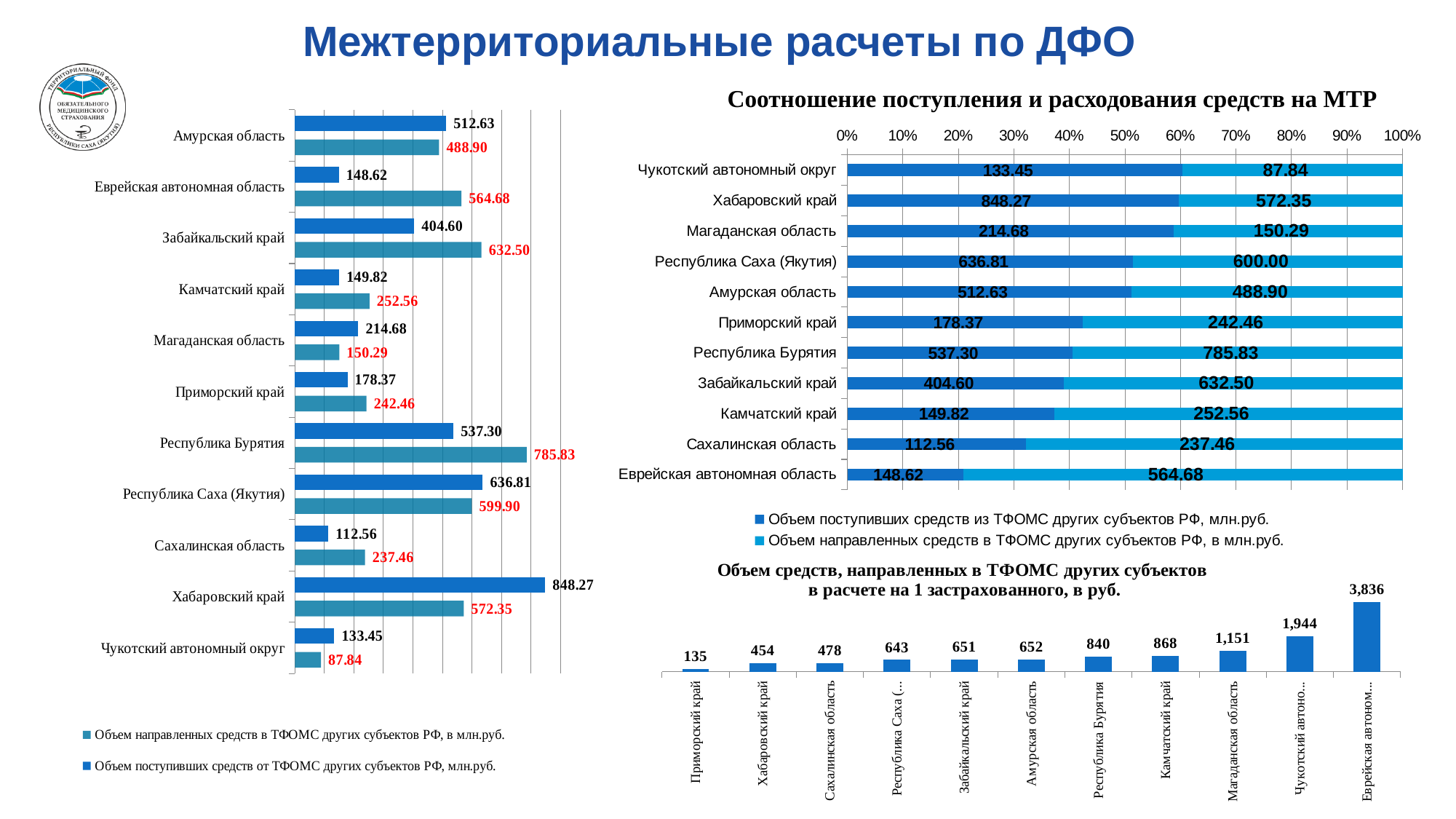

# Межтерриториальные расчеты по ДФО
Соотношение поступления и расходования средств на МТР

### Chart

| Category | Объем поступивших средств от ТФОМС других субъектов РФ, млн.руб. | Объем направленных средств в ТФОМС других субъектов РФ, в млн.руб. |
|---|---|---|
| Амурская область | 512.6269 | 488.9024999999999 |
| Еврейская автономная область | 148.61520000000002 | 564.6848000000001 |
| Забайкальский край | 404.6 | 632.5 |
| Камчатский край | 149.82290000000003 | 252.56210000000004 |
| Магаданская область | 214.68086 | 150.29121 |
| Приморский край | 178.37240000000003 | 242.4627 |
| Республика Бурятия | 537.30395 | 785.8281999999998 |
| Республика Саха (Якутия) | 636.8086 | 599.9 |
| Сахалинская область | 112.5577 | 237.4556 |
| Хабаровский край | 848.2706999999999 | 572.3520999999997 |
| Чукотский автономный округ | 133.4533 | 87.8426 |

### Chart

| Category | Объем поступивших средств из ТФОМС других субъектов РФ, млн.руб. | Объем направленных средств в ТФОМС других субъектов РФ, в млн.руб. |
|---|---|---|
| Чукотский автономный округ | 133.4533 | 87.8426 |
| Хабаровский край | 848.2706999999999 | 572.3520999999997 |
| Магаданская область | 214.68086 | 150.29121 |
| Республика Саха (Якутия) | 636.8086 | 599.9965999999998 |
| Амурская область | 512.6269 | 488.9024999999999 |
| Приморский край | 178.37240000000003 | 242.4627 |
| Республика Бурятия | 537.30395 | 785.8281999999998 |
| Забайкальский край | 404.6 | 632.5 |
| Камчатский край | 149.82290000000003 | 252.56210000000004 |
| Сахалинская область | 112.5577 | 237.4556 |
| Еврейская автономная область | 148.61520000000002 | 564.6848000000001 |

### Chart: Объем средств, направленных в ТФОМС других субъектов
в расчете на 1 застрахованного, в руб.

| Category | Объем средств, направленных в ТФОМС других субъектов в расчете на 1 застрахованного, в руб. |
|---|---|
| Приморский край | 134.83873586895106 |
| Хабаровский край | 454.40565847493014 |
| Сахалинская область | 477.9519301798039 |
| Республика Саха (Якутия) | 642.9605069986646 |
| Забайкальский край | 651.1 |
| Амурская область | 651.674497650705 |
| Республика Бурятия | 839.9082098134694 |
| Камчатский край | 867.976616788898 |
| Магаданская область | 1150.9600318581088 |
| Чукотский автономный округл | 1944.1945907662348 |
| Еврейская автономная область | 3835.62671086326 |